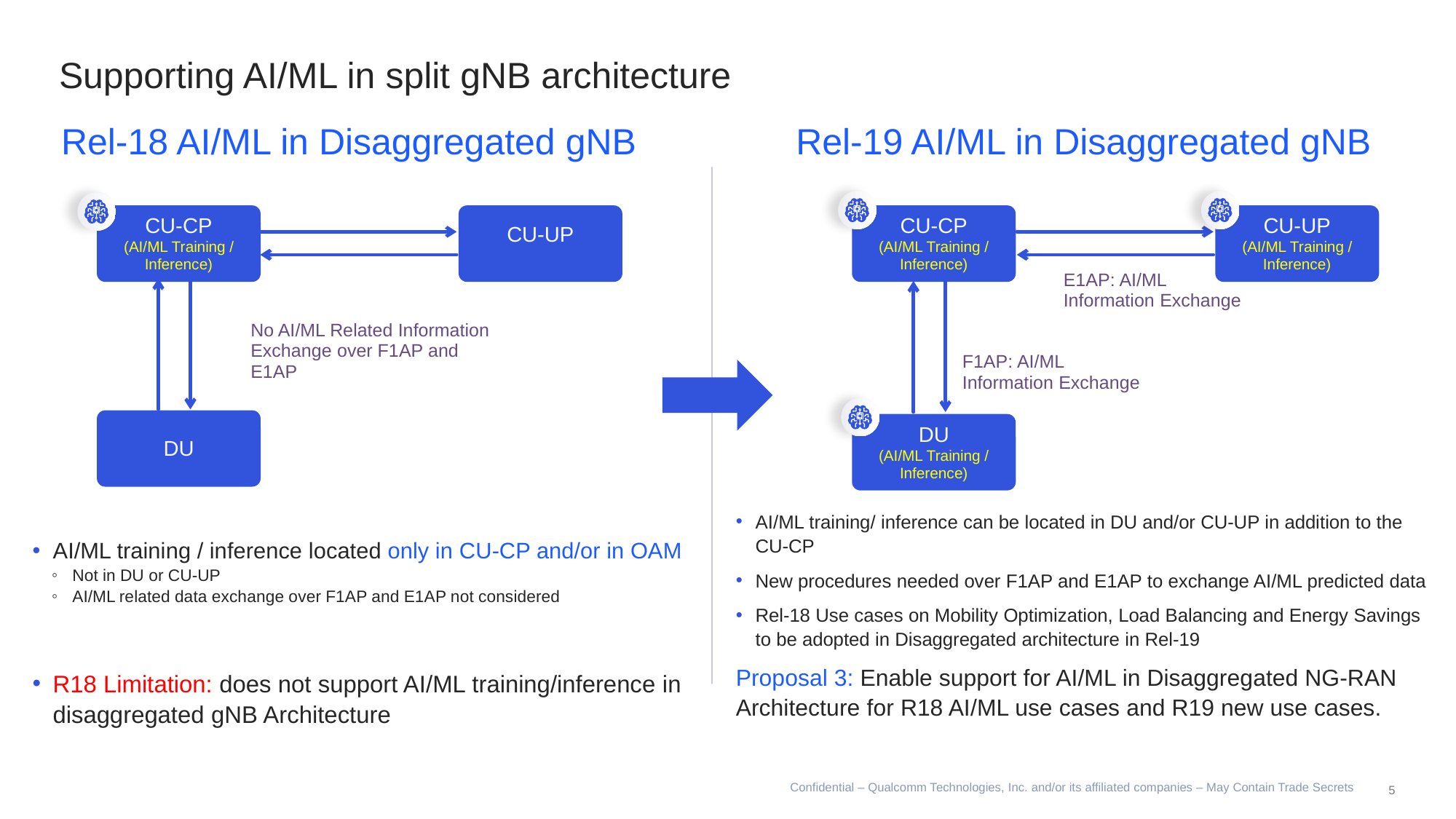

# Supporting AI/ML in split gNB architecture
Rel-18 AI/ML in Disaggregated gNB
Rel-19 AI/ML in Disaggregated gNB

CU-CP
(AI/ML Training / Inference)
CU-UP

CU-CP
(AI/ML Training / Inference)
CU-UP
(AI/ML Training / Inference)

E1AP: AI/ML
Information Exchange
No AI/ML Related Information Exchange over F1AP and E1AP
F1AP: AI/ML
Information Exchange

DU
DU
(AI/ML Training / Inference)
AI/ML training/ inference can be located in DU and/or CU-UP in addition to the CU-CP
New procedures needed over F1AP and E1AP to exchange AI/ML predicted data
Rel-18 Use cases on Mobility Optimization, Load Balancing and Energy Savings to be adopted in Disaggregated architecture in Rel-19
Proposal 3: Enable support for AI/ML in Disaggregated NG-RAN Architecture for R18 AI/ML use cases and R19 new use cases.

AI/ML training / inference located only in CU-CP and/or in OAM
Not in DU or CU-UP
AI/ML related data exchange over F1AP and E1AP not considered

R18 Limitation: does not support AI/ML training/inference in disaggregated gNB Architecture